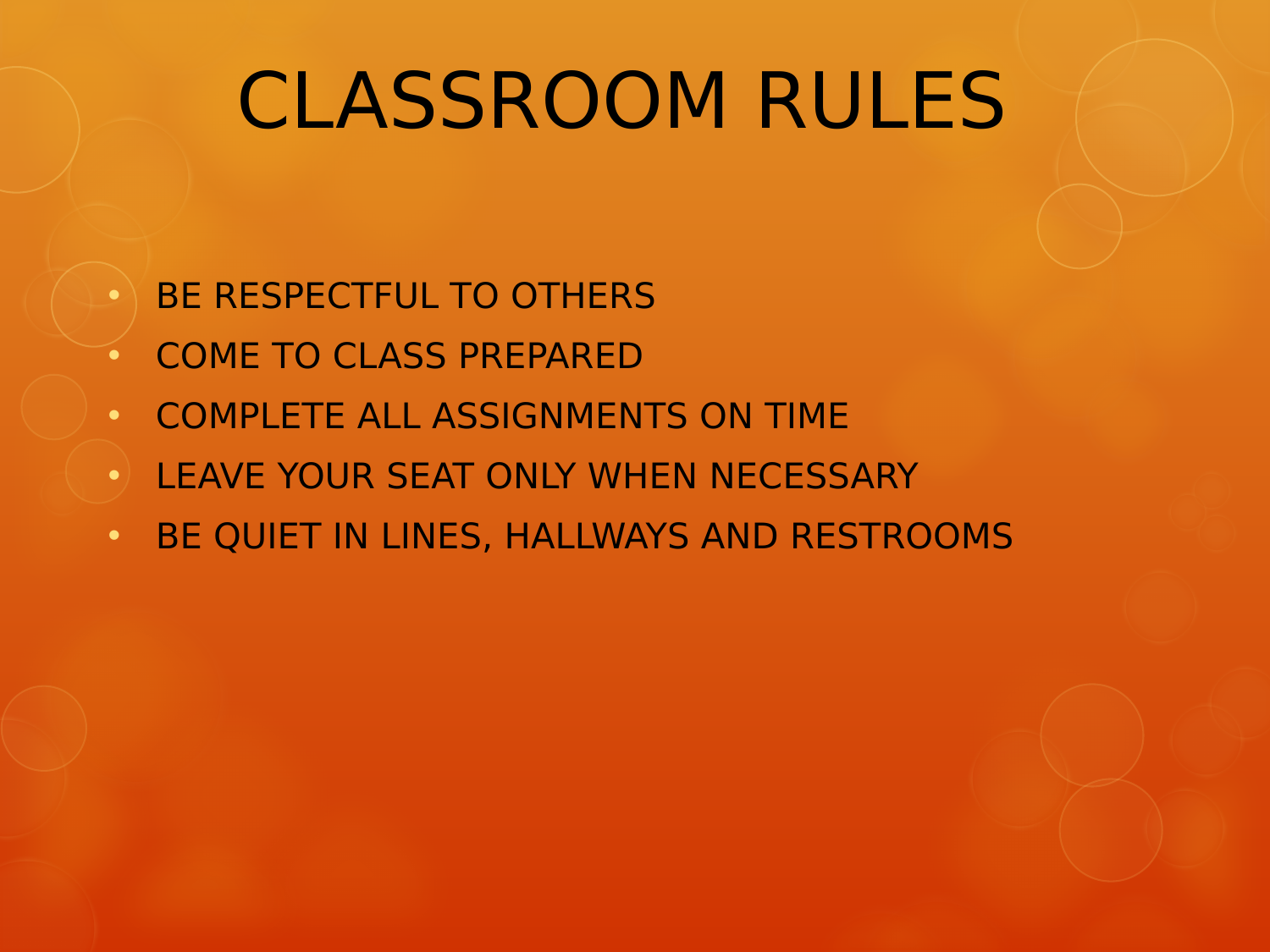

# CLASSROOM RULES
BE RESPECTFUL TO OTHERS
COME TO CLASS PREPARED
COMPLETE ALL ASSIGNMENTS ON TIME
LEAVE YOUR SEAT ONLY WHEN NECESSARY
BE QUIET IN LINES, HALLWAYS AND RESTROOMS